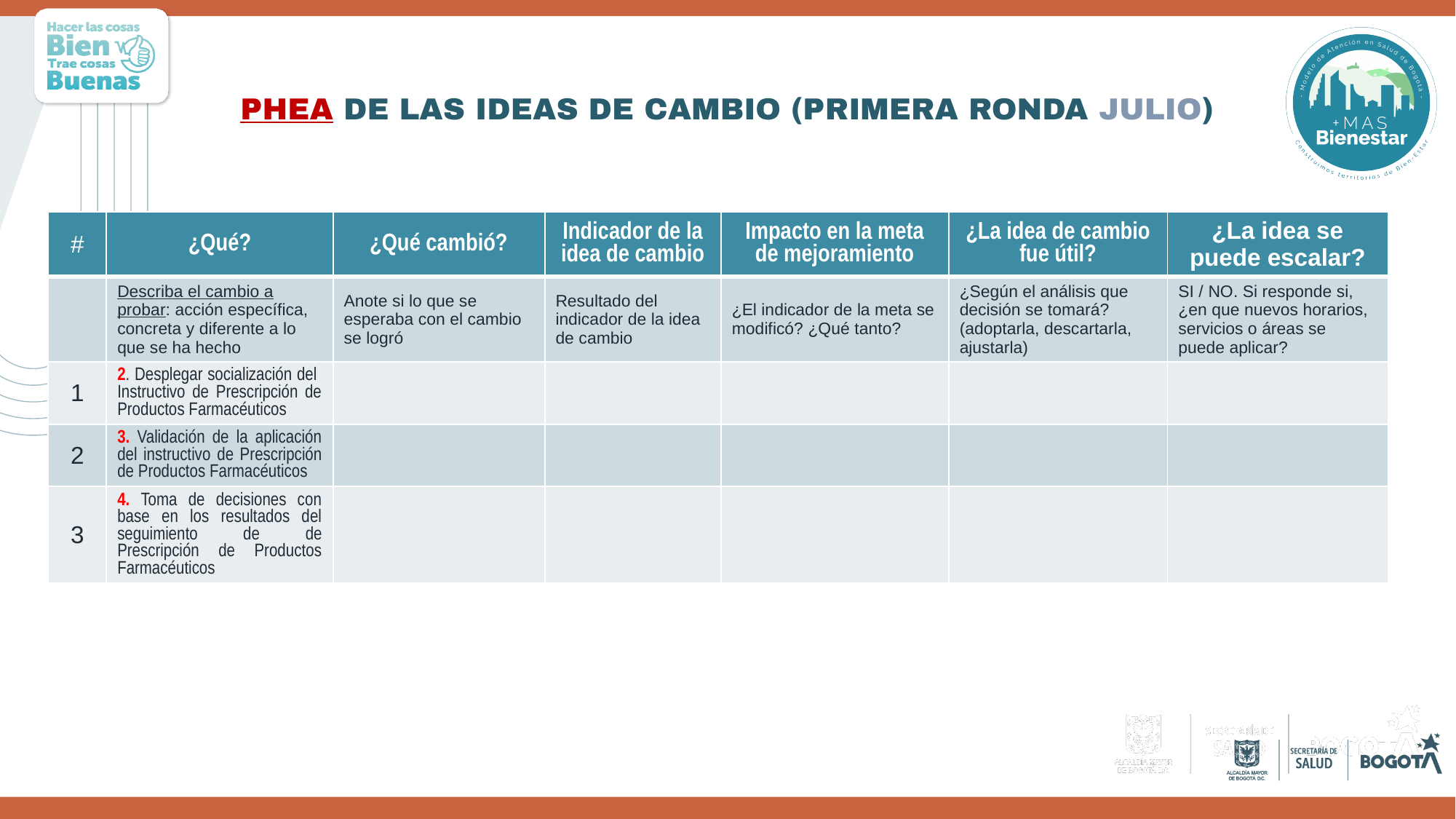

PHEA DE LAS IDEAS DE CAMBIO (PRIMERA RONDA JULIO)
| # | ¿Qué? | ¿Qué cambió? | Indicador de la idea de cambio | Impacto en la meta de mejoramiento | ¿La idea de cambio fue útil? | ¿La idea se puede escalar? |
| --- | --- | --- | --- | --- | --- | --- |
|  | Describa el cambio a probar: acción específica, concreta y diferente a lo que se ha hecho | Anote si lo que se esperaba con el cambio se logró | Resultado del indicador de la idea de cambio | ¿El indicador de la meta se modificó? ¿Qué tanto? | ¿Según el análisis que decisión se tomará? (adoptarla, descartarla, ajustarla) | SI / NO. Si responde si, ¿en que nuevos horarios, servicios o áreas se puede aplicar? |
| 1 | 2. Desplegar socialización del Instructivo de Prescripción de Productos Farmacéuticos |  |  |  |  |  |
| 2 | 3. Validación de la aplicación del instructivo de Prescripción de Productos Farmacéuticos |  |  |  |  |  |
| 3 | 4. Toma de decisiones con base en los resultados del seguimiento de de Prescripción de Productos Farmacéuticos |  |  |  |  |  |